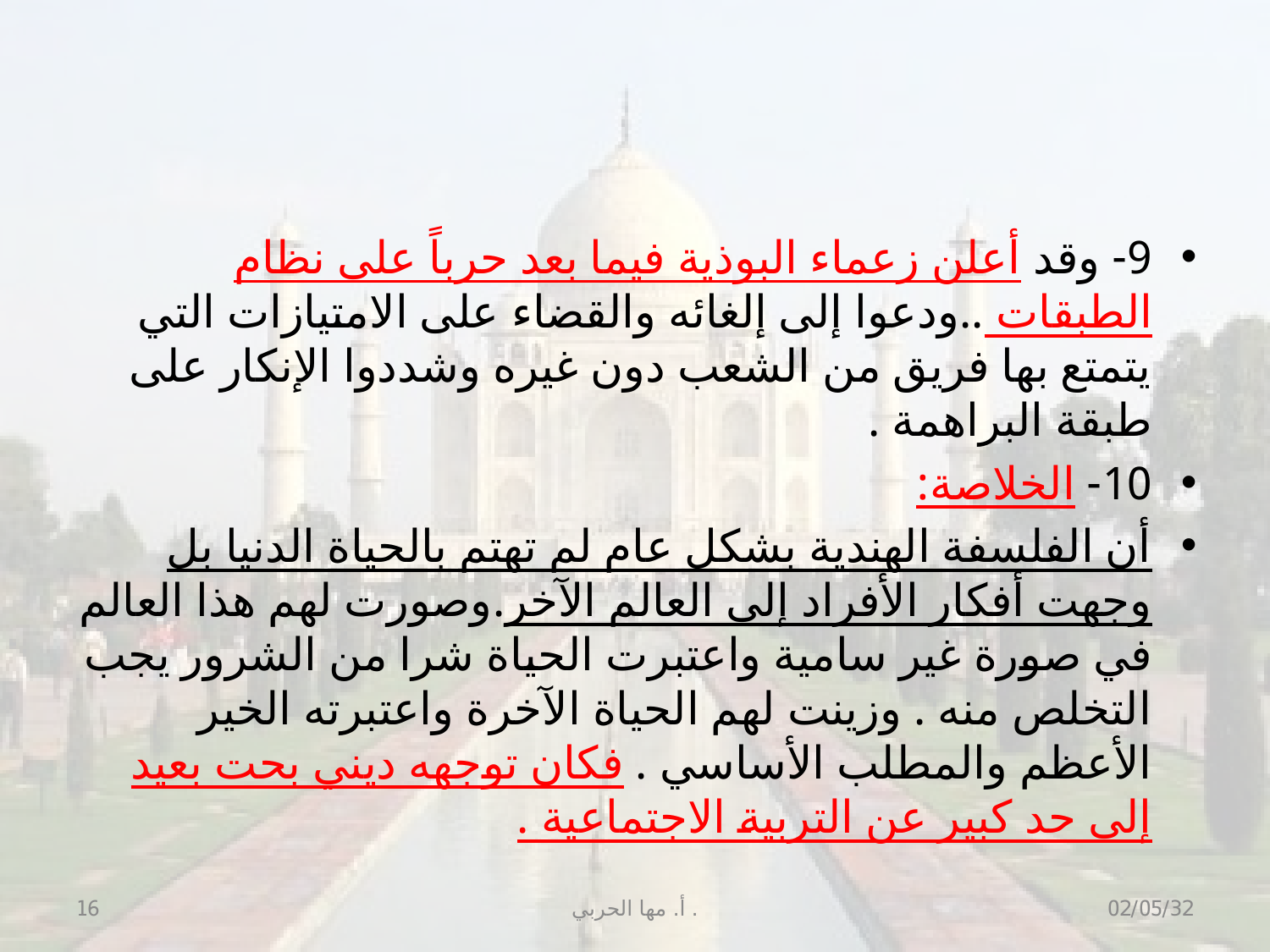

#
9- وقد أعلن زعماء البوذية فيما بعد حرباً على نظام الطبقات ..ودعوا إلى إلغائه والقضاء على الامتيازات التي يتمتع بها فريق من الشعب دون غيره وشددوا الإنكار على طبقة البراهمة .
10- الخلاصة:
أن الفلسفة الهندية بشكل عام لم تهتم بالحياة الدنيا بل وجهت أفكار الأفراد إلى العالم الآخر.وصورت لهم هذا العالم في صورة غير سامية واعتبرت الحياة شرا من الشرور يجب التخلص منه . وزينت لهم الحياة الآخرة واعتبرته الخير الأعظم والمطلب الأساسي . فكان توجهه ديني بحت بعيد إلى حد كبير عن التربية الاجتماعية .
16
أ. مها الحربي .
02/05/32